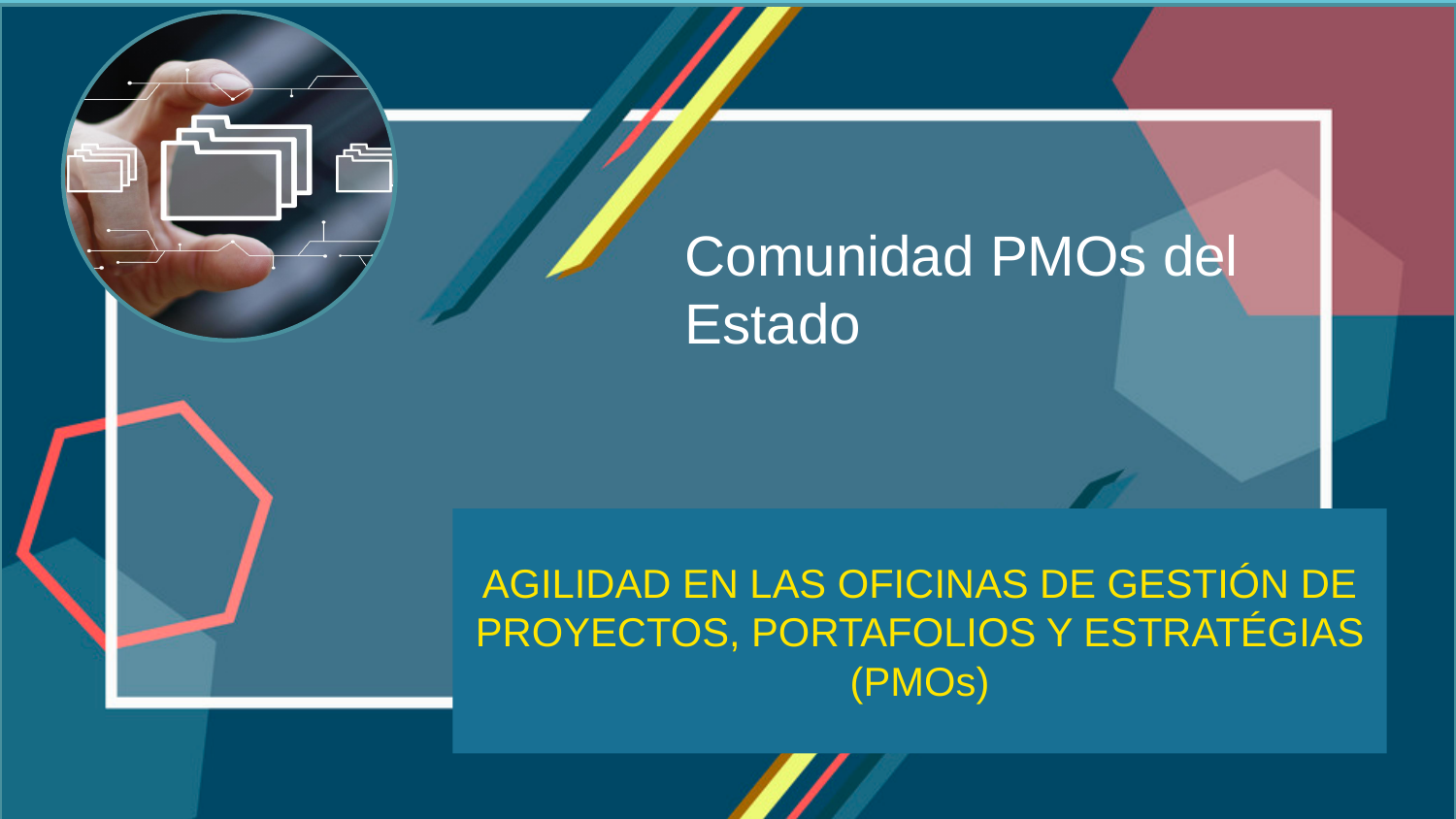

# Comunidad PMOs del Estado
AGILIDAD EN LAS OFICINAS DE GESTIÓN DE PROYECTOS, PORTAFOLIOS Y ESTRATÉGIAS (PMOs)